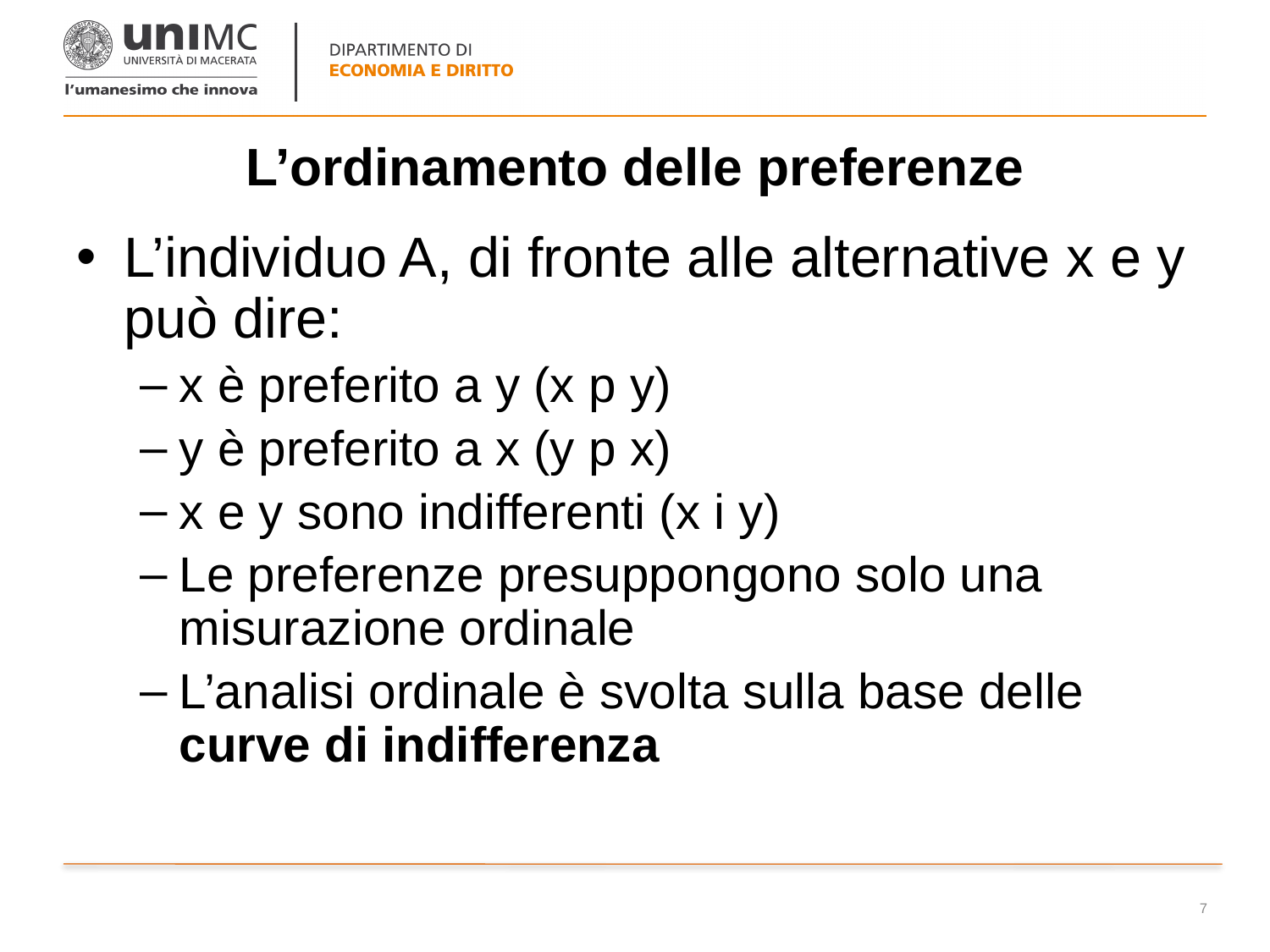

# L’ordinamento delle preferenze
L’individuo A, di fronte alle alternative x e y può dire:
x è preferito a y (x p y)
y è preferito a x (y p x)
x e y sono indifferenti (x i y)
Le preferenze presuppongono solo una misurazione ordinale
L’analisi ordinale è svolta sulla base delle curve di indifferenza
7